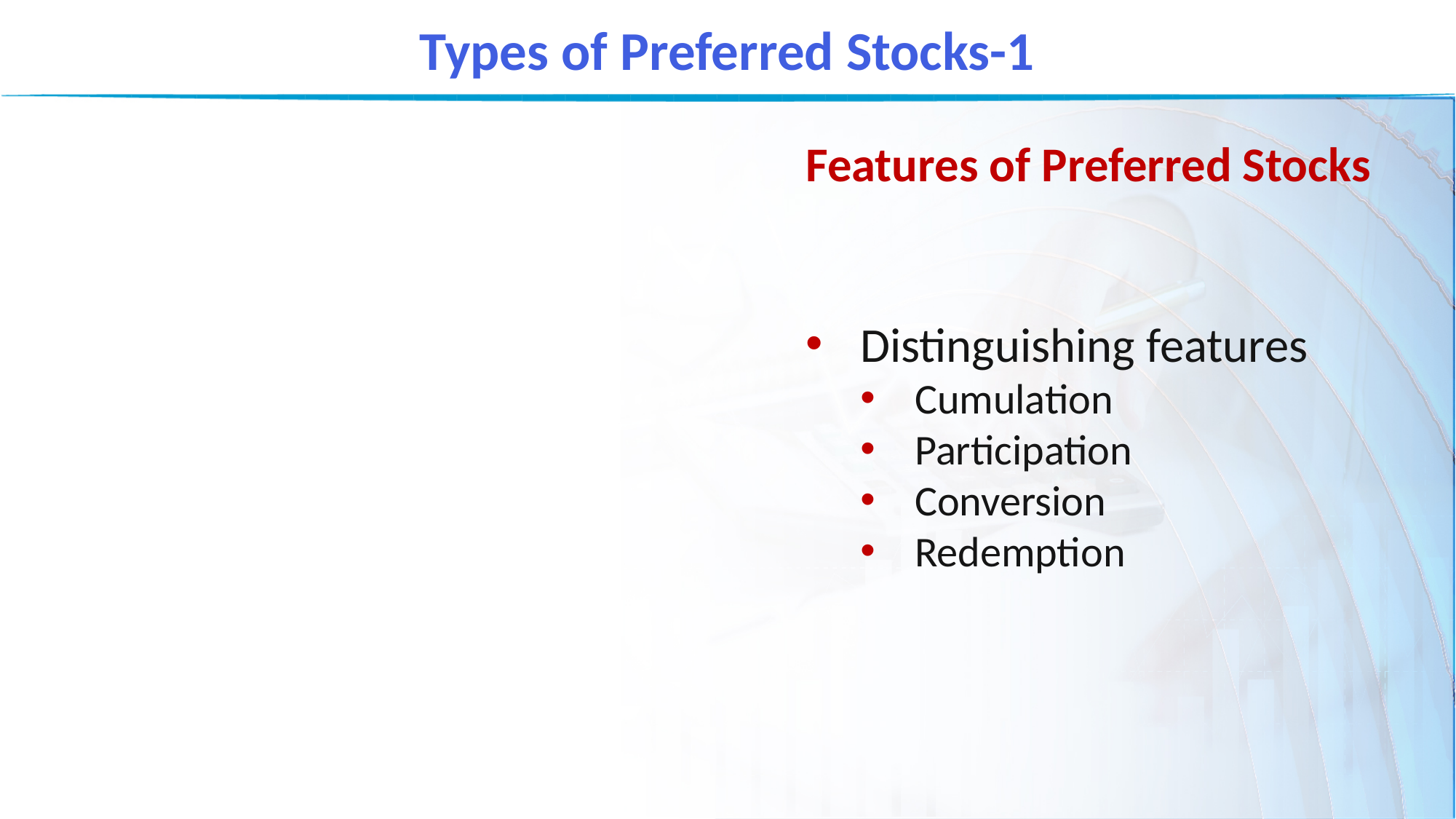

Types of Preferred Stocks-1
Features of Preferred Stocks

Distinguishing features
Cumulation
Participation
Conversion
Redemption